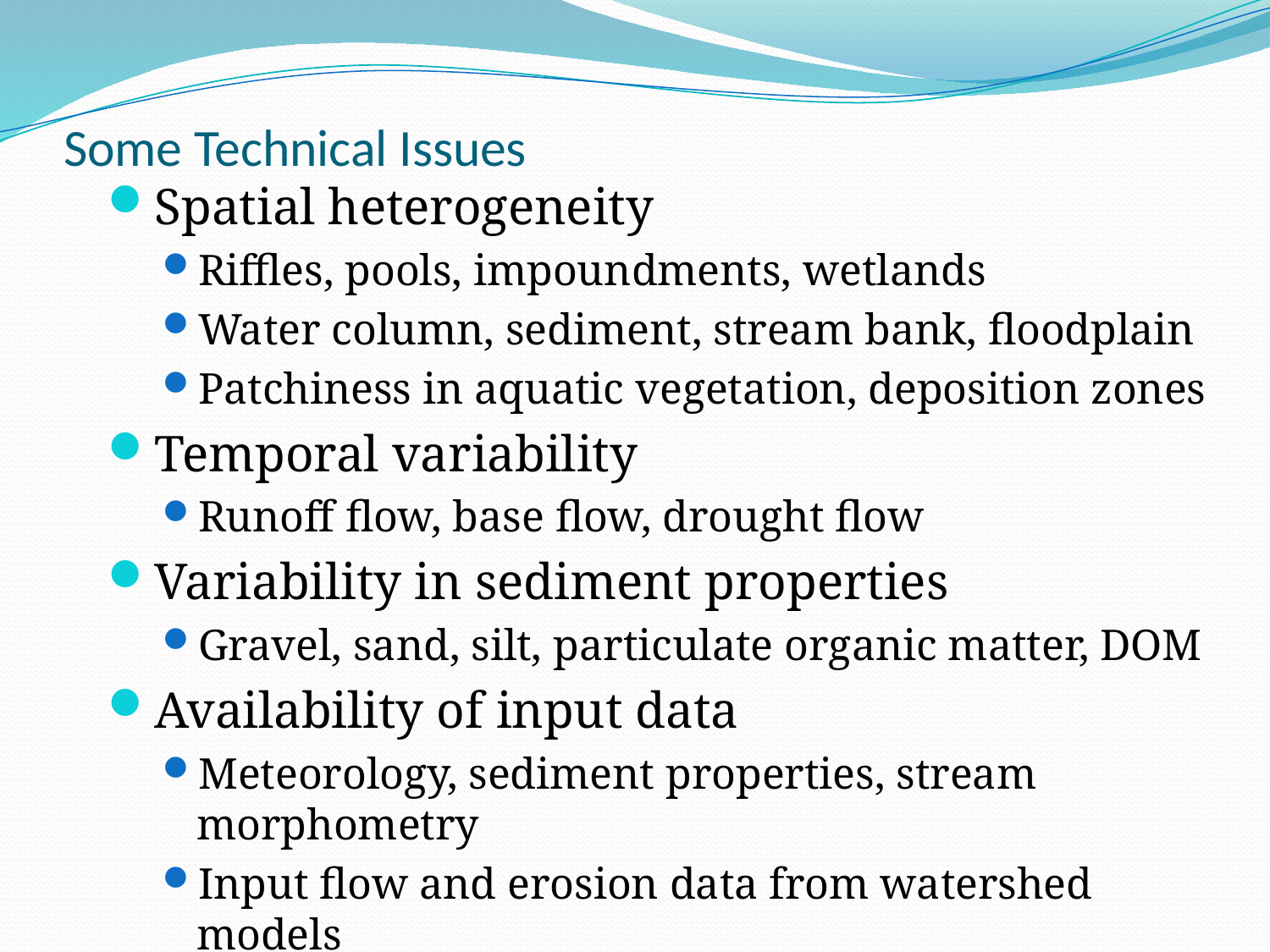

# Some Technical Issues
Spatial heterogeneity
Riffles, pools, impoundments, wetlands
Water column, sediment, stream bank, floodplain
Patchiness in aquatic vegetation, deposition zones
Temporal variability
Runoff flow, base flow, drought flow
Variability in sediment properties
Gravel, sand, silt, particulate organic matter, DOM
Availability of input data
Meteorology, sediment properties, stream morphometry
Input flow and erosion data from watershed models